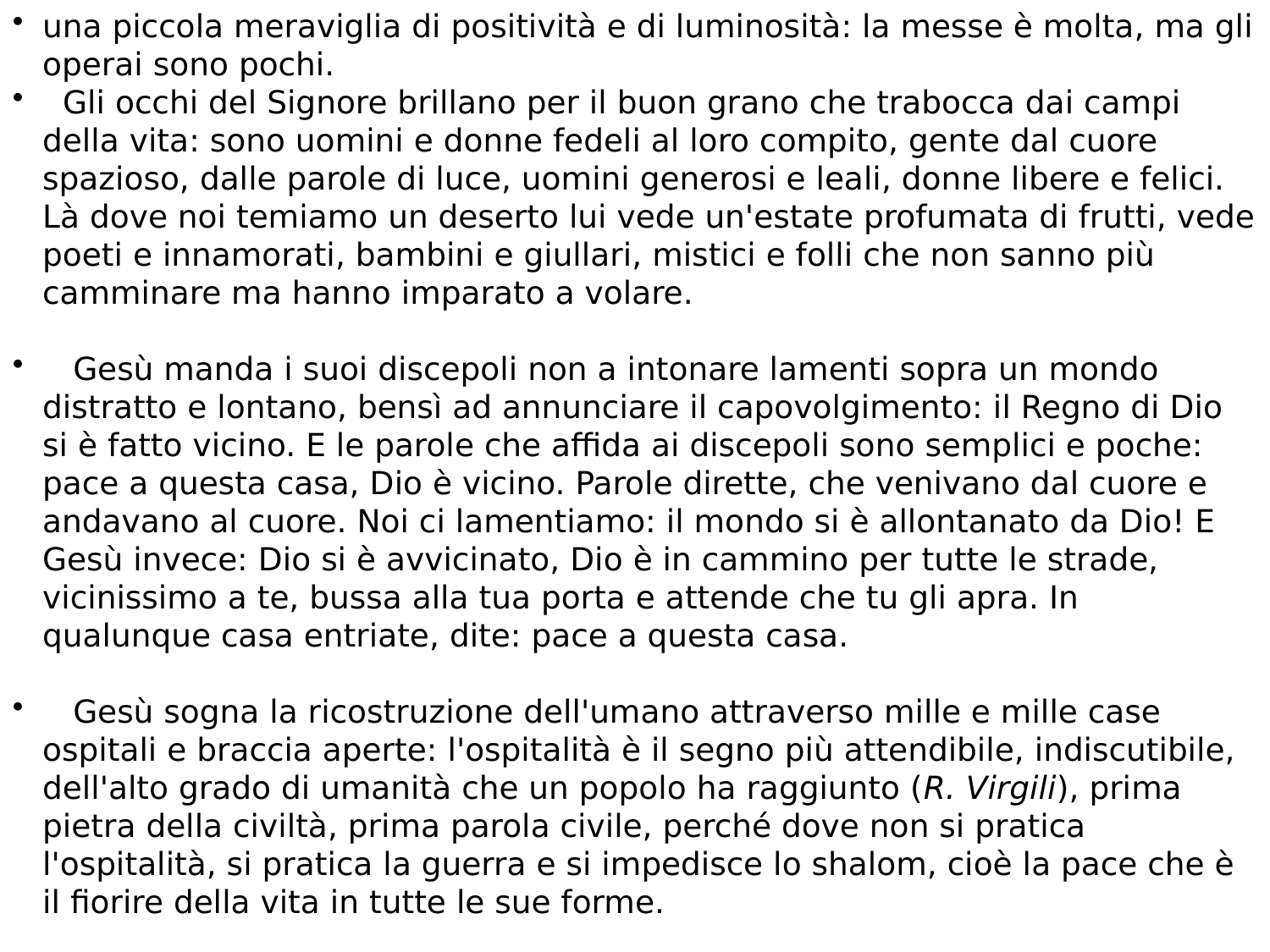

una piccola meraviglia di positività e di luminosità: la messe è molta, ma gli operai sono pochi.
  Gli occhi del Signore brillano per il buon grano che trabocca dai campi della vita: sono uomini e donne fedeli al loro compito, gente dal cuore spazioso, dalle parole di luce, uomini generosi e leali, donne libere e felici. Là dove noi temiamo un deserto lui vede un'estate profumata di frutti, vede poeti e innamorati, bambini e giullari, mistici e folli che non sanno più camminare ma hanno imparato a volare.

   Gesù manda i suoi discepoli non a intonare lamenti sopra un mondo distratto e lontano, bensì ad annunciare il capovolgimento: il Regno di Dio si è fatto vicino. E le parole che affida ai discepoli sono semplici e poche: pace a questa casa, Dio è vicino. Parole dirette, che venivano dal cuore e andavano al cuore. Noi ci lamentiamo: il mondo si è allontanato da Dio! E Gesù invece: Dio si è avvicinato, Dio è in cammino per tutte le strade, vicinissimo a te, bussa alla tua porta e attende che tu gli apra. In qualunque casa entriate, dite: pace a questa casa.

   Gesù sogna la ricostruzione dell'umano attraverso mille e mille case ospitali e braccia aperte: l'ospitalità è il segno più attendibile, indiscutibile, dell'alto grado di umanità che un popolo ha raggiunto (R. Virgili), prima pietra della civiltà, prima parola civile, perché dove non si pratica l'ospitalità, si pratica la guerra e si impedisce lo shalom, cioè la pace che è il fiorire della vita in tutte le sue forme.